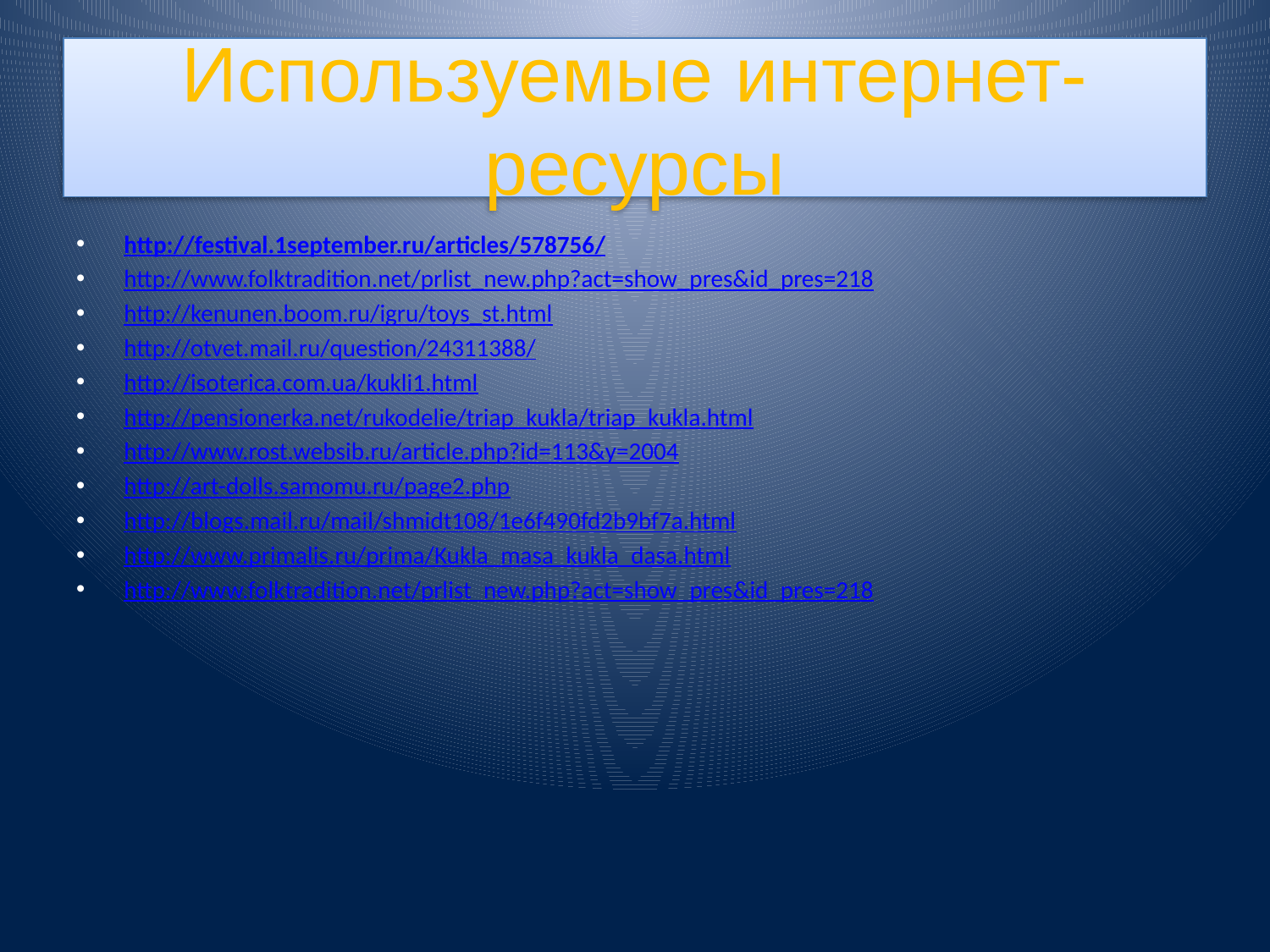

# Используемые интернет-ресурсы
http://festival.1september.ru/articles/578756/
http://www.folktradition.net/prlist_new.php?act=show_pres&id_pres=218
http://kenunen.boom.ru/igru/toys_st.html
http://otvet.mail.ru/question/24311388/
http://isoterica.com.ua/kukli1.html
http://pensionerka.net/rukodelie/triap_kukla/triap_kukla.html
http://www.rost.websib.ru/article.php?id=113&y=2004
http://art-dolls.samomu.ru/page2.php
http://blogs.mail.ru/mail/shmidt108/1e6f490fd2b9bf7a.html
http://www.primalis.ru/prima/Kukla_masa_kukla_dasa.html
http://www.folktradition.net/prlist_new.php?act=show_pres&id_pres=218